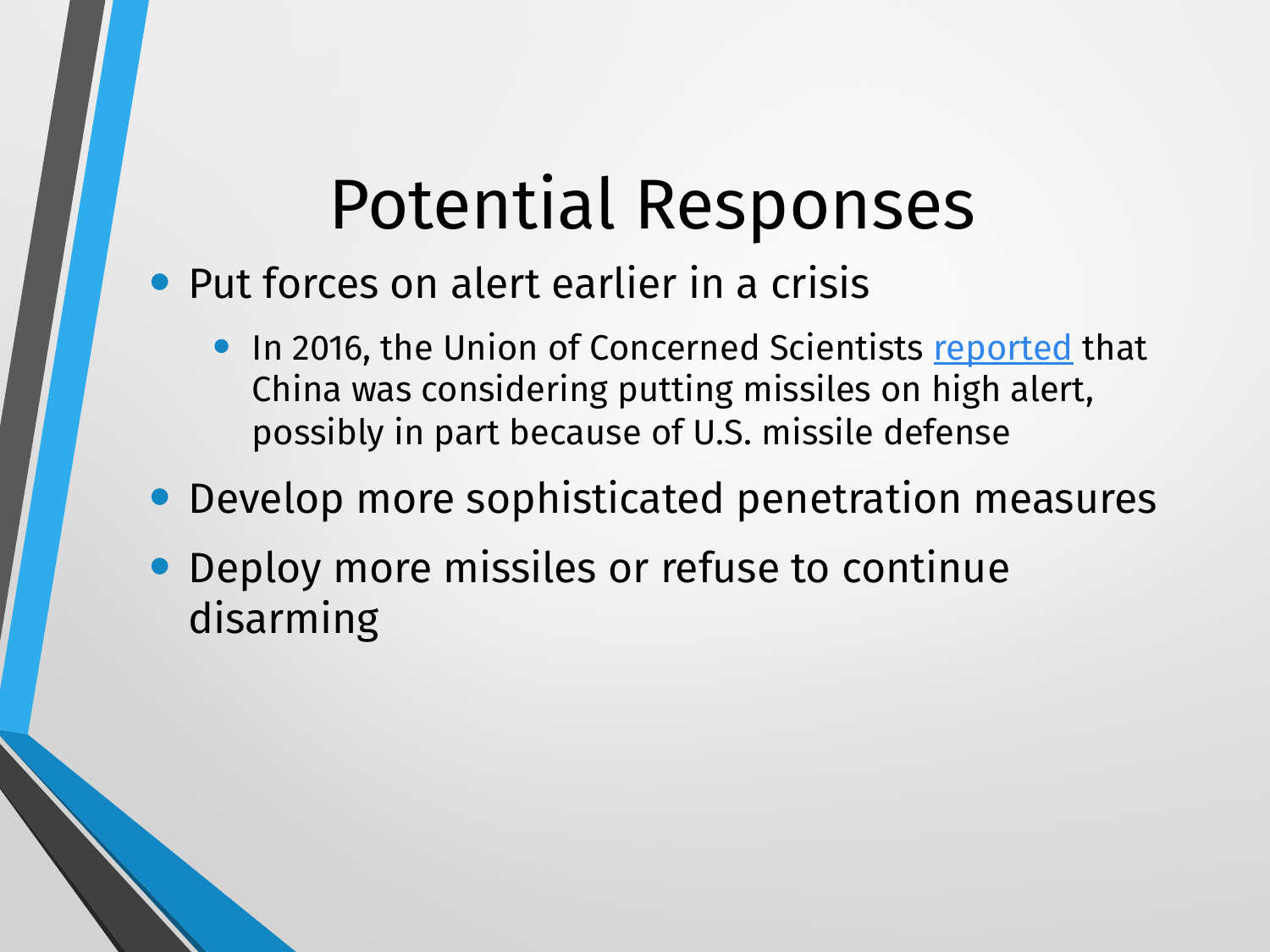

# Potential Responses
Put forces on alert earlier in a crisis
In 2016, the Union of Concerned Scientists reported that China was considering putting missiles on high alert, possibly in part because of U.S. missile defense
Develop more sophisticated penetration measures
Deploy more missiles or refuse to continue disarming